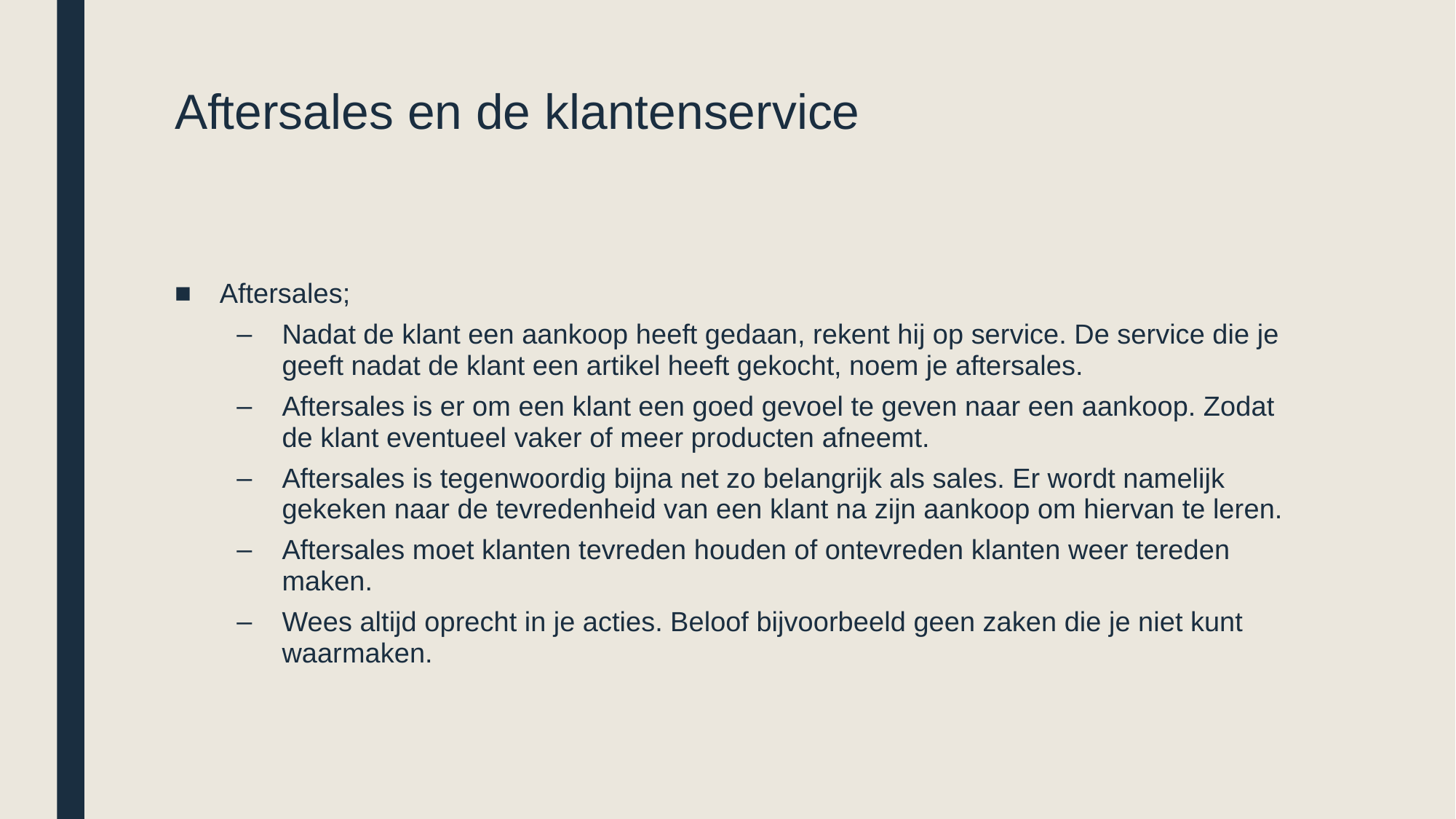

# Aftersales en de klantenservice
Aftersales;
Nadat de klant een aankoop heeft gedaan, rekent hij op service. De service die je geeft nadat de klant een artikel heeft gekocht, noem je aftersales.
Aftersales is er om een klant een goed gevoel te geven naar een aankoop. Zodat de klant eventueel vaker of meer producten afneemt.
Aftersales is tegenwoordig bijna net zo belangrijk als sales. Er wordt namelijk gekeken naar de tevredenheid van een klant na zijn aankoop om hiervan te leren.
Aftersales moet klanten tevreden houden of ontevreden klanten weer tereden maken.
Wees altijd oprecht in je acties. Beloof bijvoorbeeld geen zaken die je niet kunt waarmaken.